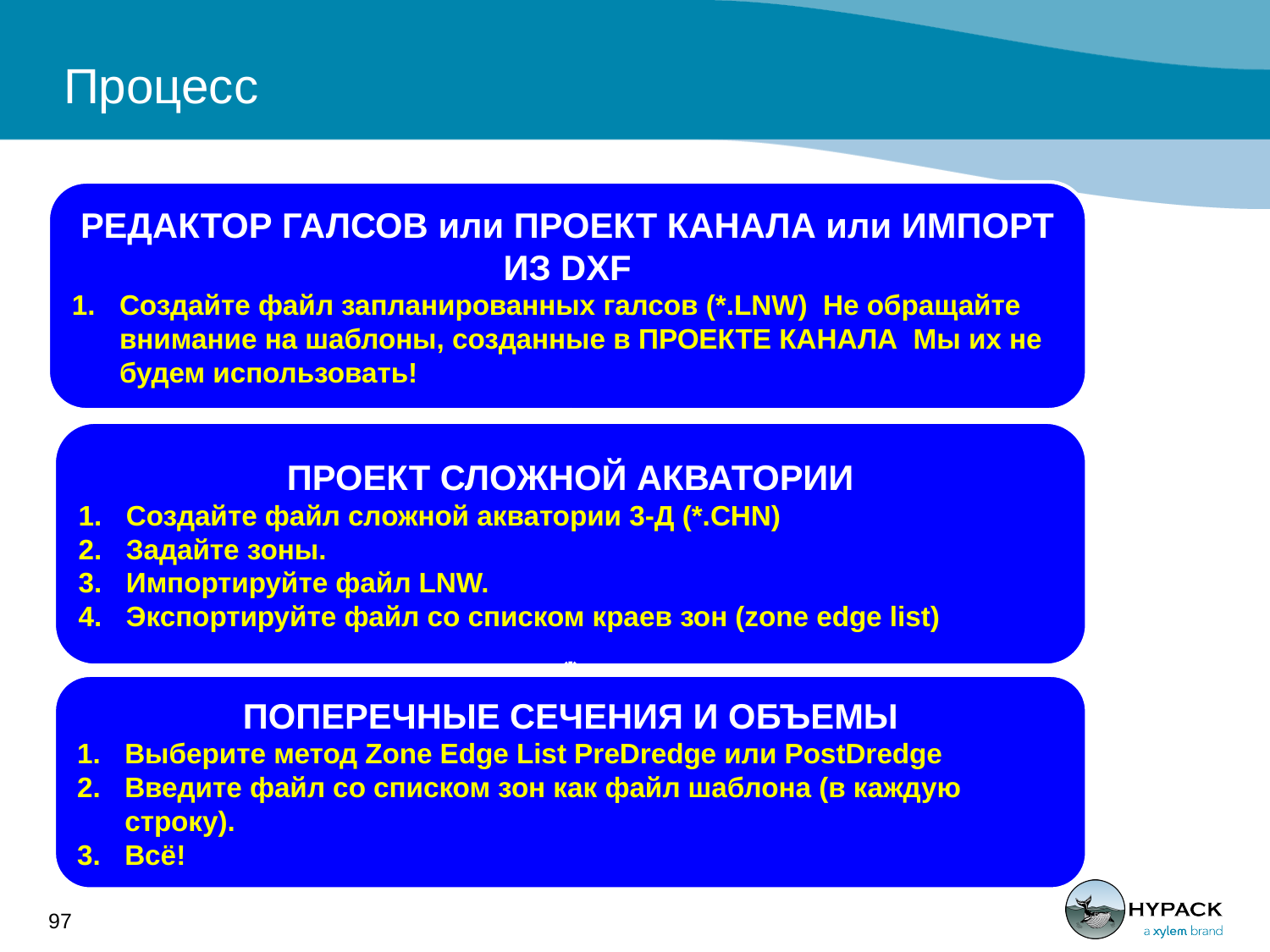

# Процесс
РЕДАКТОР ГАЛСОВ или ПРОЕКТ КАНАЛА или ИМПОРТ ИЗ DXF
Создайте файл запланированных галсов (*.LNW)  Не обращайте внимание на шаблоны, созданные в ПРОЕКТЕ КАНАЛА  Мы их не будем использовать!
ПРОЕКТ СЛОЖНОЙ АКВАТОРИИ
Создайте файл сложной акватории 3-Д (*.CHN)
Задайте зоны.
Импортируйте файл LNW.
Экспортируйте файл со списком краев зон (zone edge list)
ПОПЕРЕЧНЫЕ СЕЧЕНИЯ И ОБЪЕМЫ
Выберите метод Zone Edge List PreDredge или PostDredge
Введите файл со списком зон как файл шаблона (в каждую строку).
Всё!
97